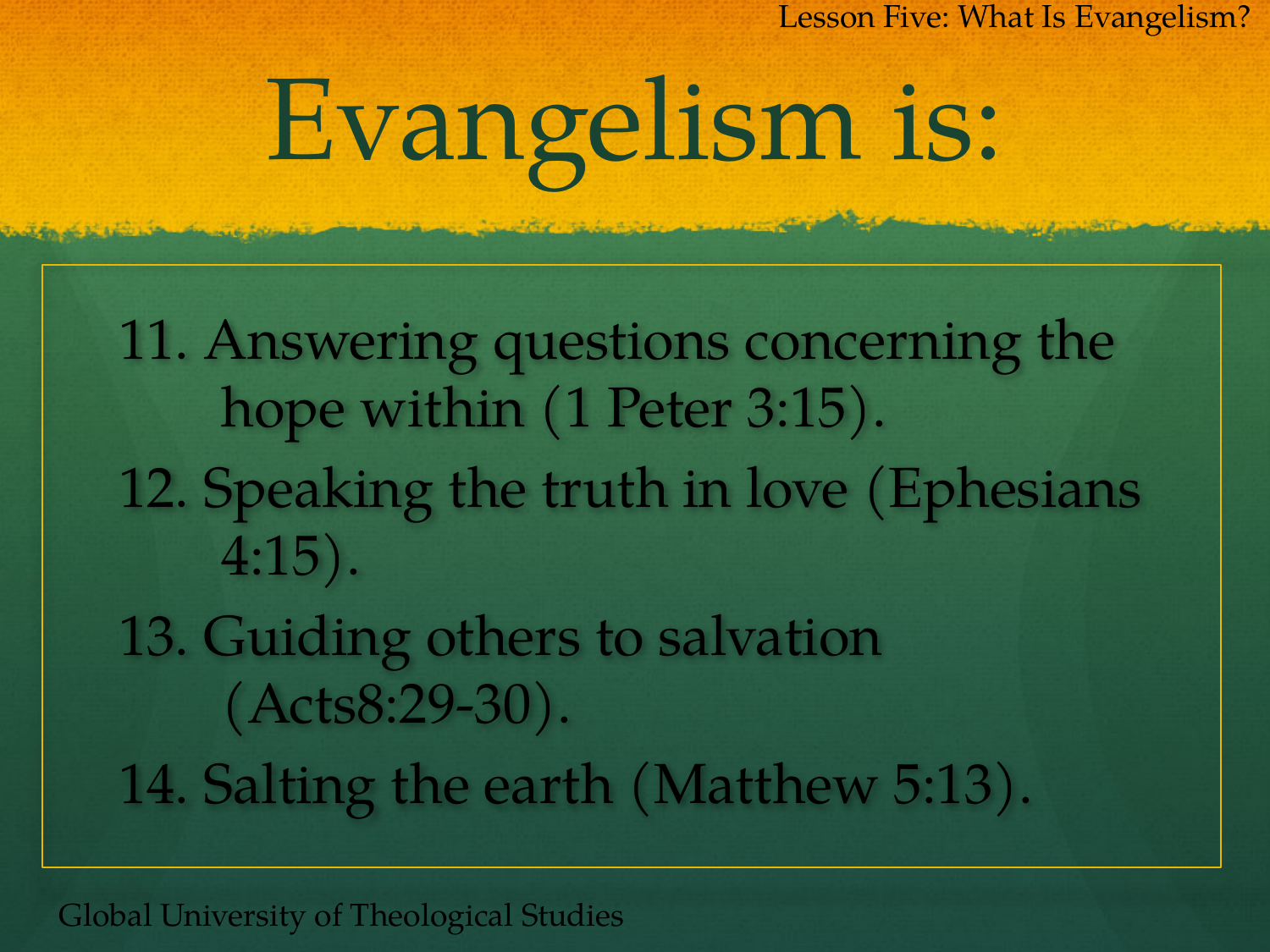

Lesson Five: What Is Evangelism?

# Evangelism is:

11. Answering questions concerning the hope within (1 Peter 3:15).
12. Speaking the truth in love (Ephesians 4:15).
13. Guiding others to salvation (Acts8:29-30).

14. Salting the earth (Matthew 5:13).
Global University of Theological Studies